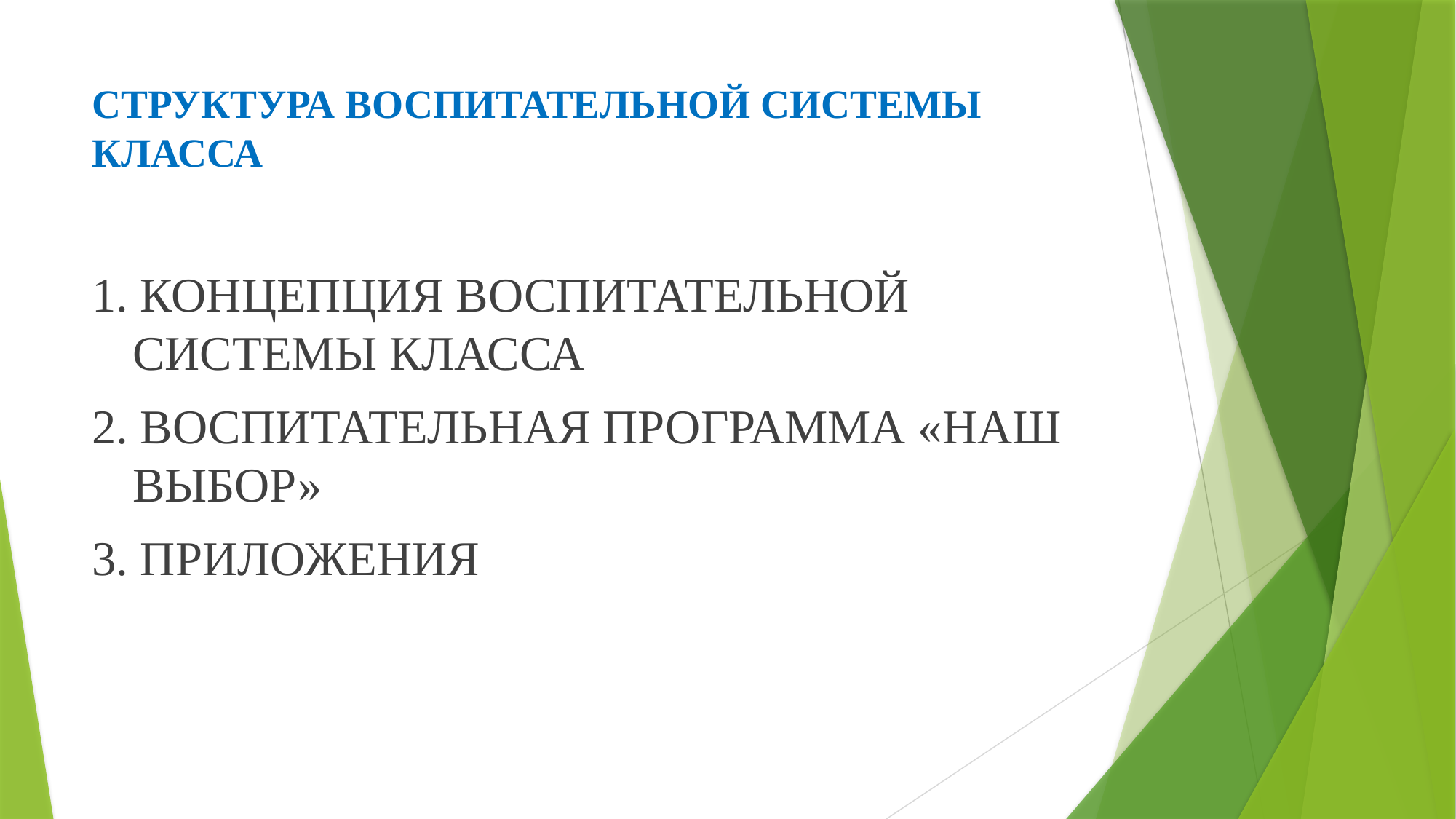

# СТРУКТУРА ВОСПИТАТЕЛЬНОЙ СИСТЕМЫ КЛАССА
1. КОНЦЕПЦИЯ ВОСПИТАТЕЛЬНОЙ СИСТЕМЫ КЛАССА
2. ВОСПИТАТЕЛЬНАЯ ПРОГРАММА «НАШ ВЫБОР»
3. ПРИЛОЖЕНИЯ